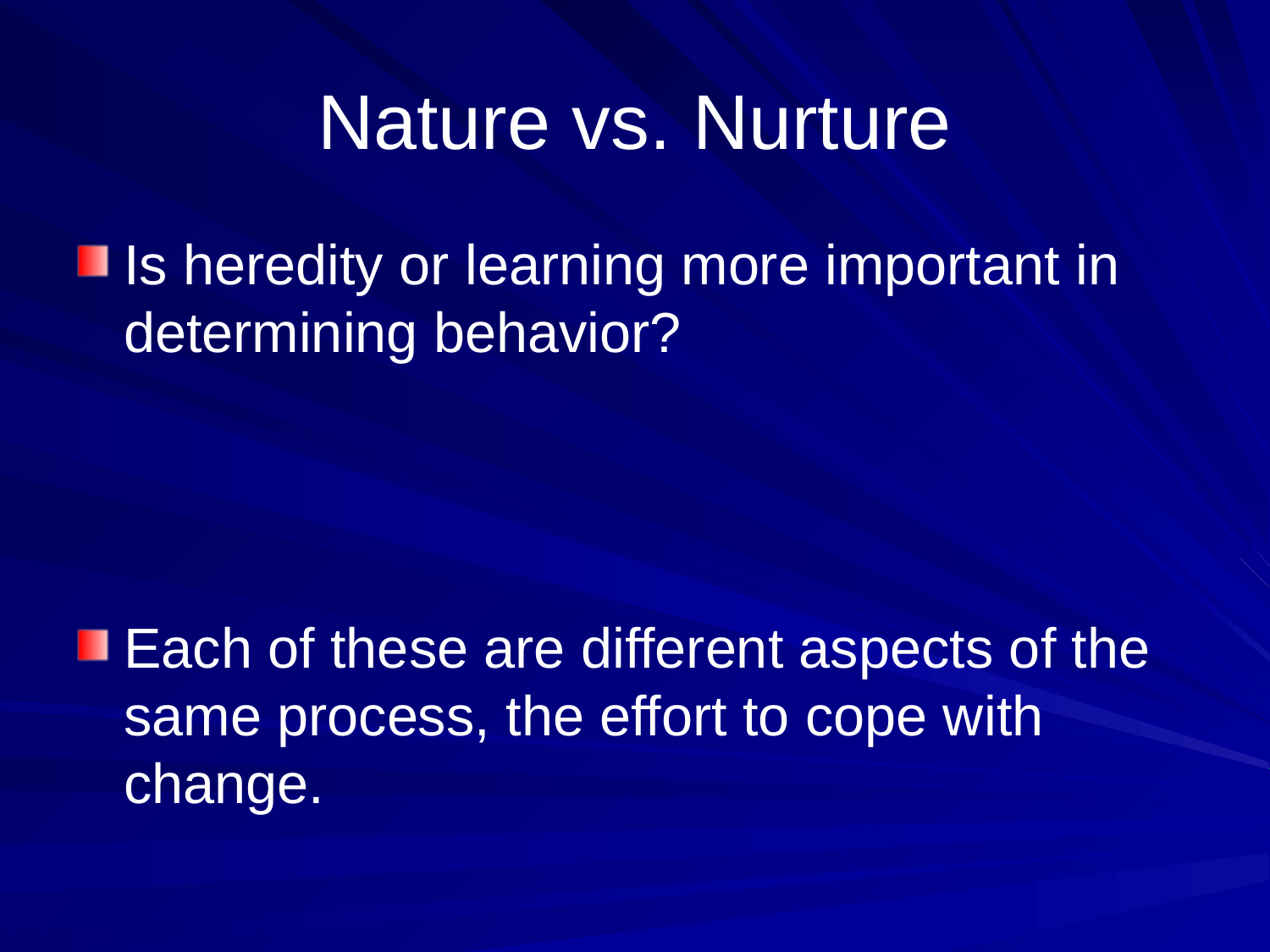

# Nature vs. Nurture
Is heredity or learning more important in determining behavior?

Each of these are different aspects of the same process, the effort to cope with change.